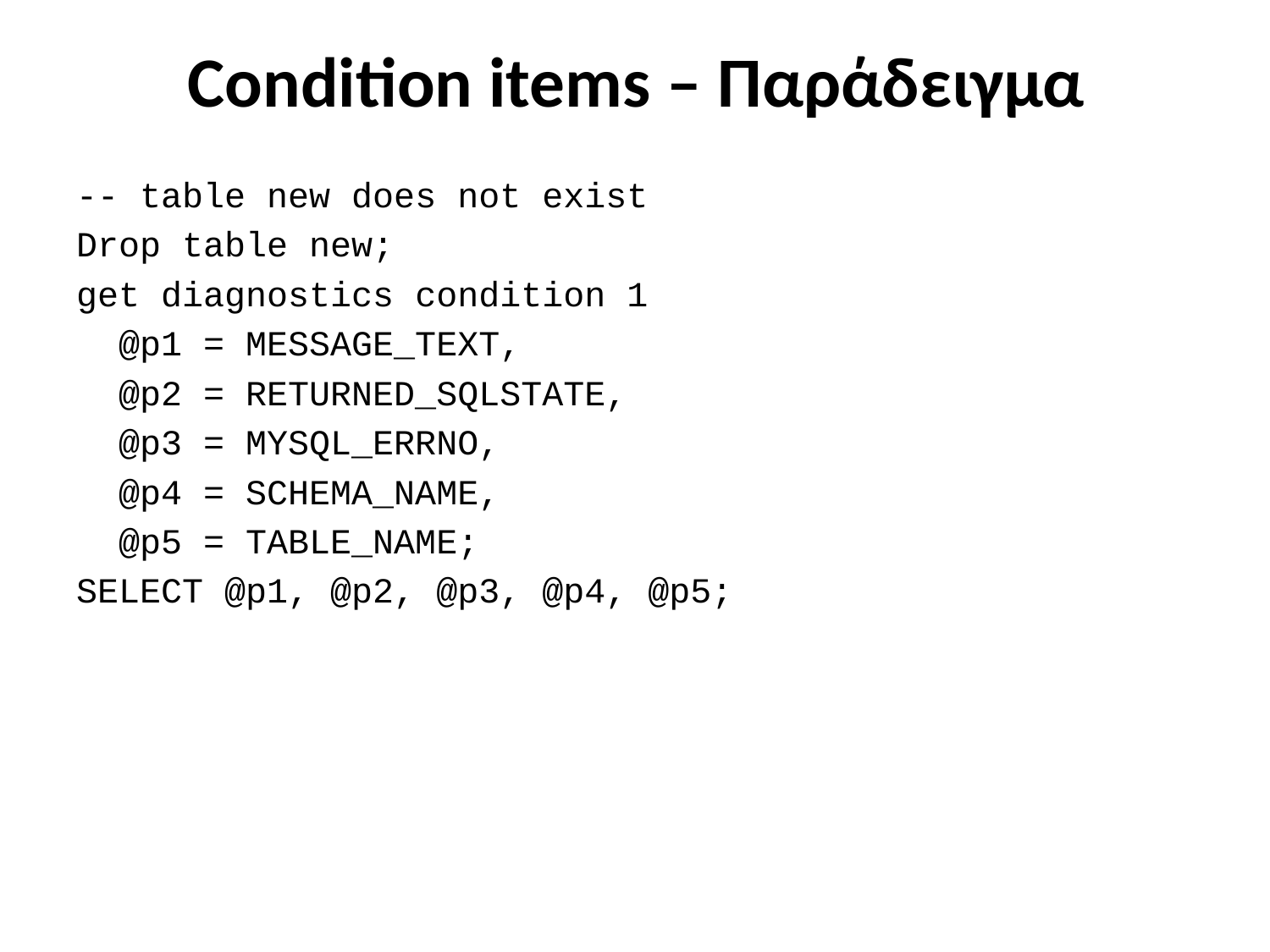

# Condition items – Παράδειγμα
-- table new does not exist
Drop table new;
get diagnostics condition 1
  @p1 = MESSAGE_TEXT,
  @p2 = RETURNED_SQLSTATE,
  @p3 = MYSQL_ERRNO,
  @p4 = SCHEMA_NAME,
  @p5 = TABLE_NAME;
SELECT @p1, @p2, @p3, @p4, @p5;